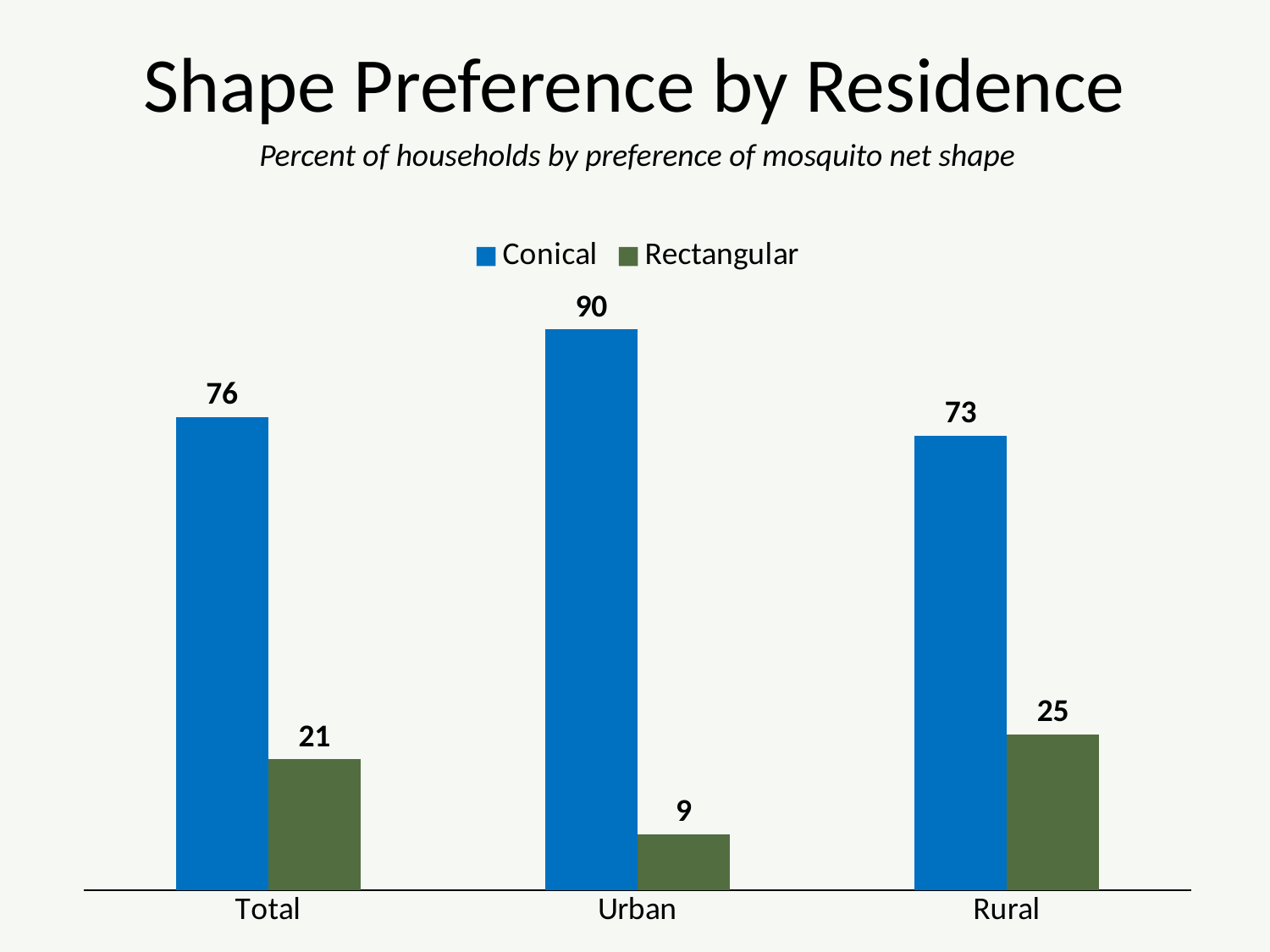

# Shape Preference by Residence
Percent of households by preference of mosquito net shape

### Chart

| Category | Conical | Rectangular |
|---|---|---|
| Total | 76.0 | 21.0 |
| Urban | 90.0 | 9.0 |
| Rural | 73.0 | 25.0 |